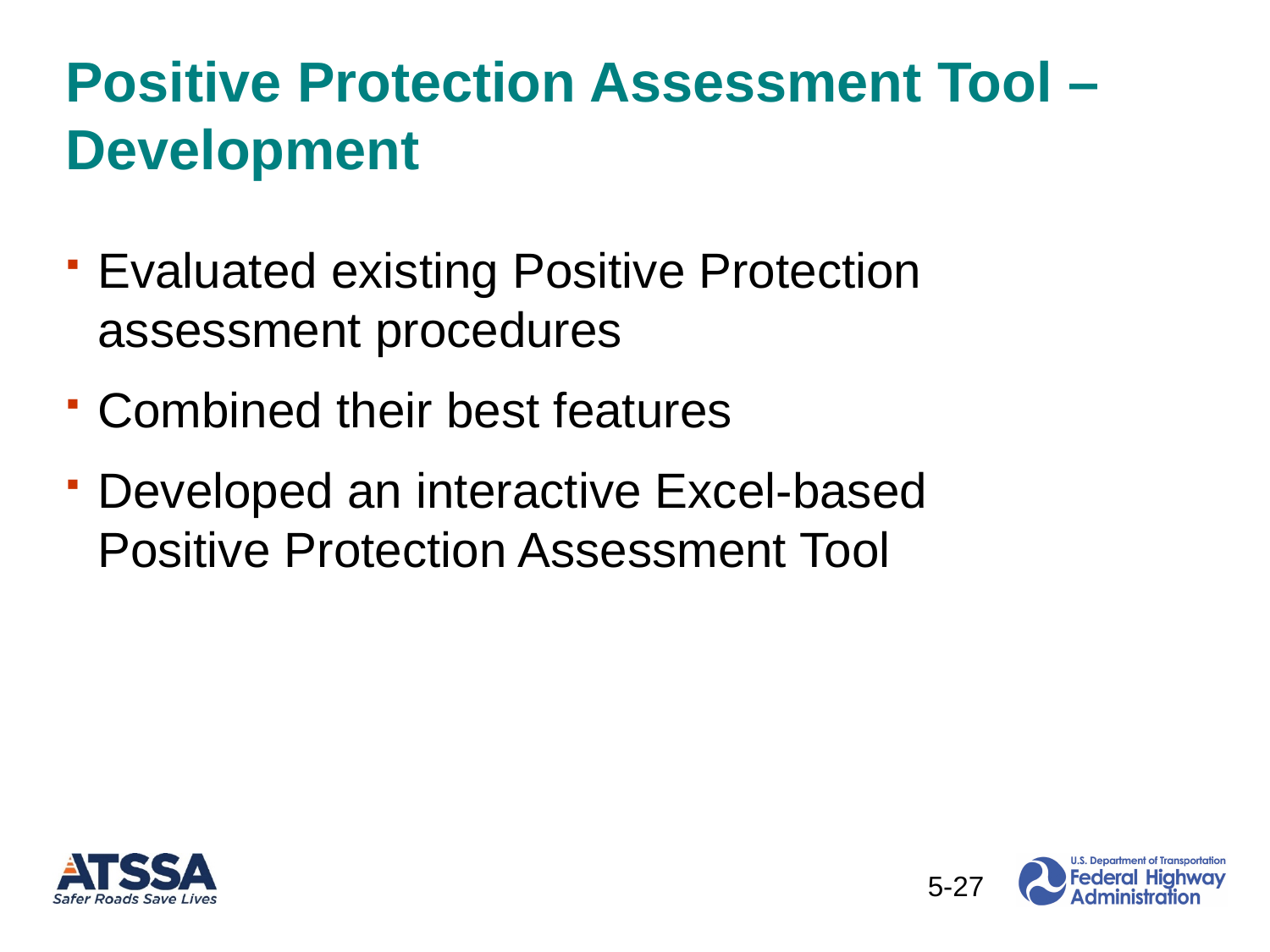

# Positive Protection Assessment Tool – Development
Evaluated existing Positive Protection assessment procedures
Combined their best features
Developed an interactive Excel-based Positive Protection Assessment Tool